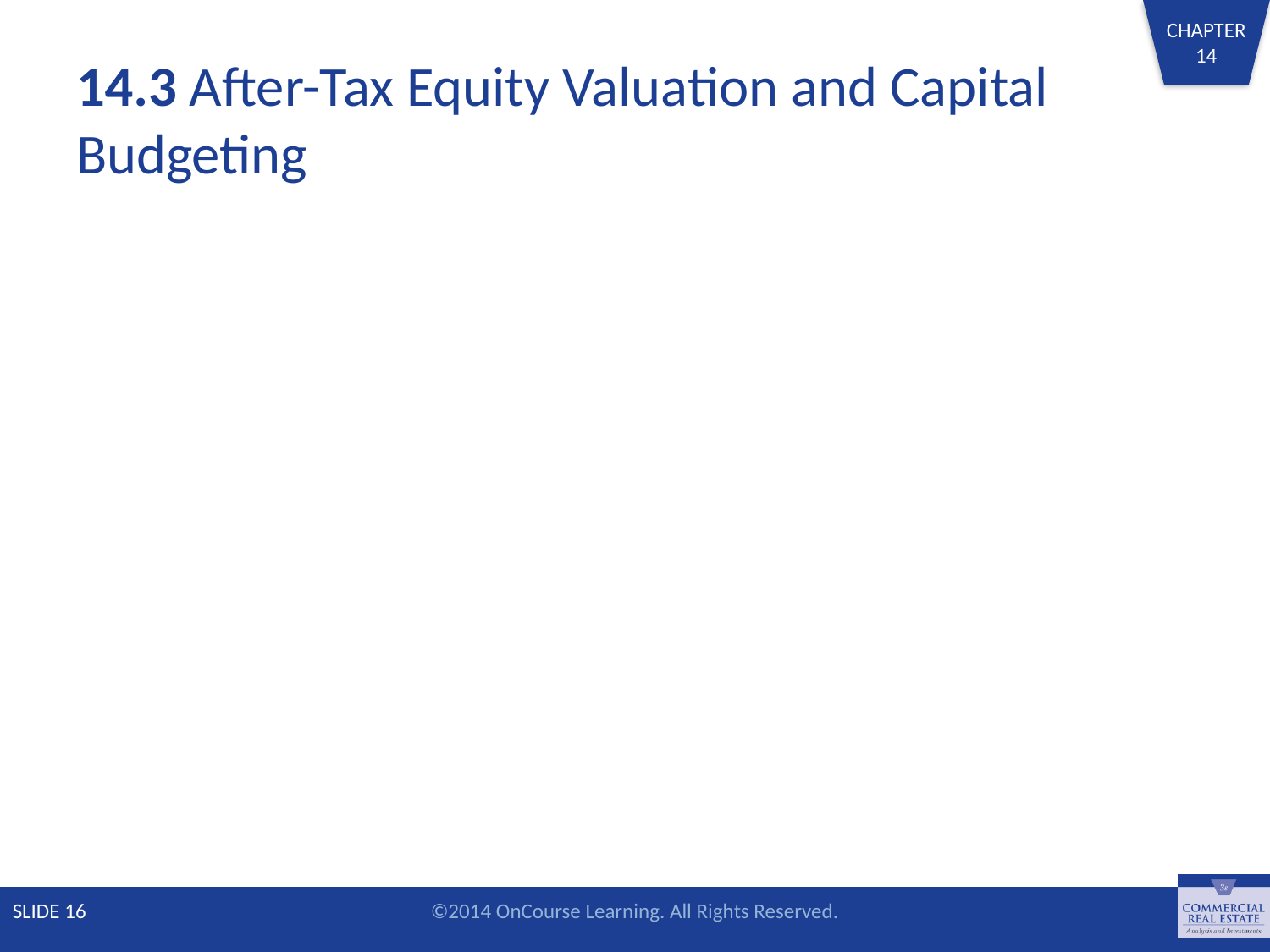

# 14.3 After-Tax Equity Valuation and Capital Budgeting

SLIDE 16